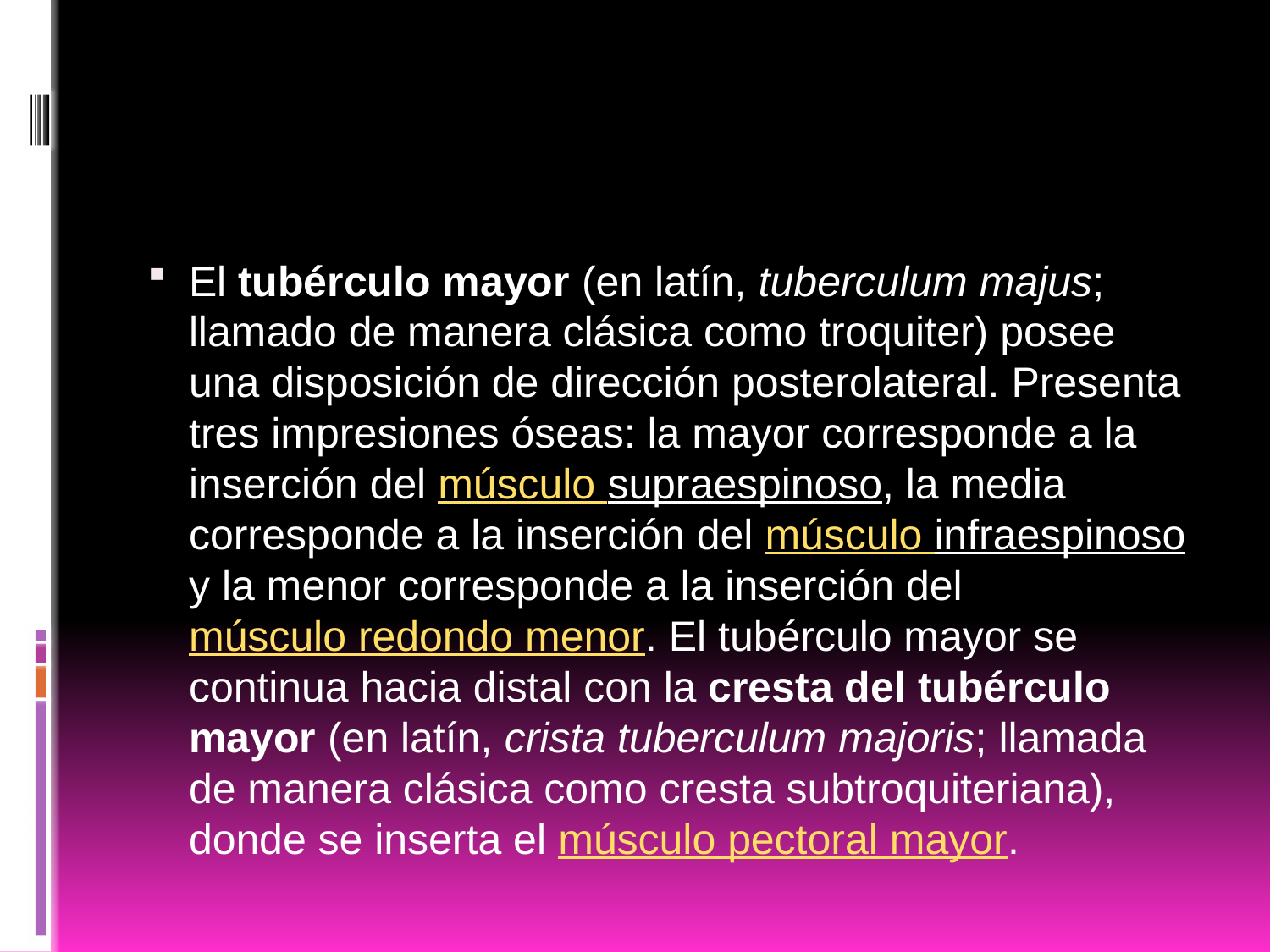

#
El tubérculo mayor (en latín, tuberculum majus; llamado de manera clásica como troquiter) posee una disposición de dirección posterolateral. Presenta tres impresiones óseas: la mayor corresponde a la inserción del músculo supraespinoso, la media corresponde a la inserción del músculo infraespinosoy la menor corresponde a la inserción del músculo redondo menor. El tubérculo mayor se continua hacia distal con la cresta del tubérculo mayor (en latín, crista tuberculum majoris; llamada de manera clásica como cresta subtroquiteriana), donde se inserta el músculo pectoral mayor.